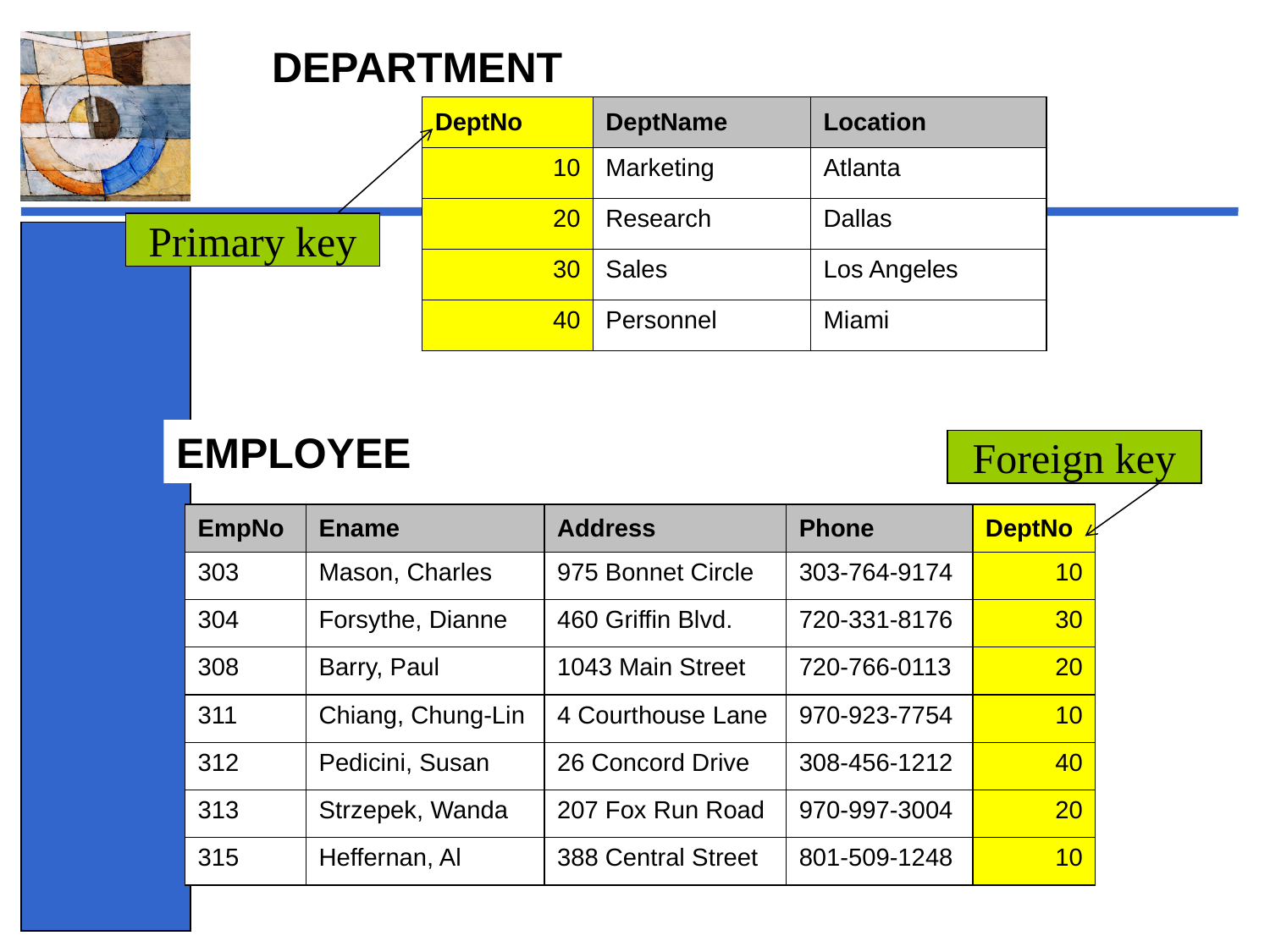

DEPARTMENT
| DeptNo | DeptName | Location |
| --- | --- | --- |
| 10 | Marketing | Atlanta |
| 20 | Research | Dallas |
| 30 | Sales | Los Angeles |
| 40 | Personnel | Miami |
Primary key
EMPLOYEE
Foreign key
| EmpNo | Ename | Address | Phone | DeptNo |
| --- | --- | --- | --- | --- |
| 303 | Mason, Charles | 975 Bonnet Circle | 303-764-9174 | 10 |
| 304 | Forsythe, Dianne | 460 Griffin Blvd. | 720-331-8176 | 30 |
| 308 | Barry, Paul | 1043 Main Street | 720-766-0113 | 20 |
| 311 | Chiang, Chung-Lin | 4 Courthouse Lane | 970-923-7754 | 10 |
| 312 | Pedicini, Susan | 26 Concord Drive | 308-456-1212 | 40 |
| 313 | Strzepek, Wanda | 207 Fox Run Road | 970-997-3004 | 20 |
| 315 | Heffernan, Al | 388 Central Street | 801-509-1248 | 10 |